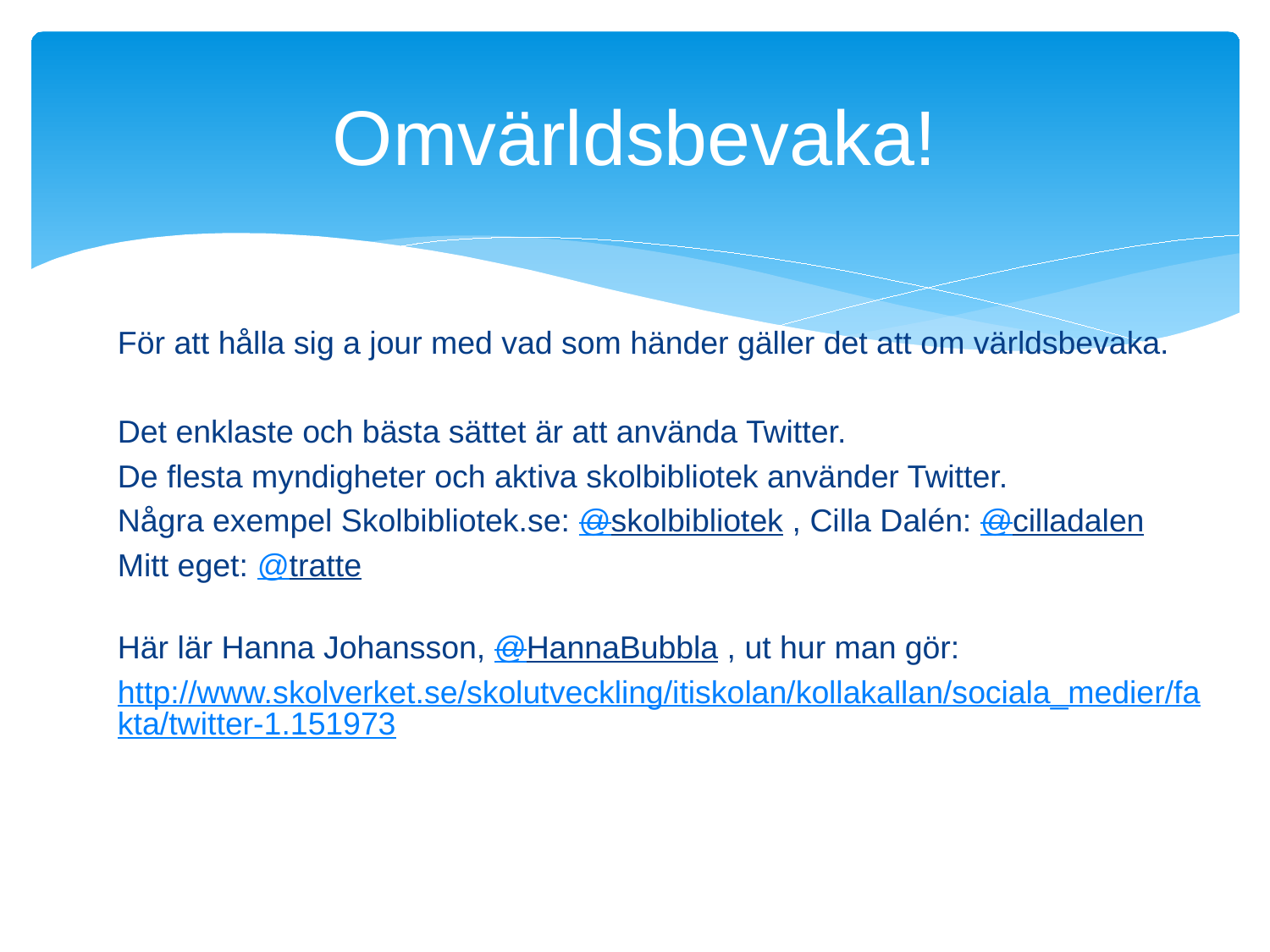

# Omvärldsbevaka!
För att hålla sig a jour med vad som händer gäller det att om världsbevaka.

Det enklaste och bästa sättet är att använda Twitter.
De flesta myndigheter och aktiva skolbibliotek använder Twitter.
Några exempel Skolbibliotek.se: @skolbibliotek , Cilla Dalén: @cilladalen
Mitt eget: @tratte
Här lär Hanna Johansson, @HannaBubbla , ut hur man gör:
http://www.skolverket.se/skolutveckling/itiskolan/kollakallan/sociala_medier/fakta/twitter-1.151973